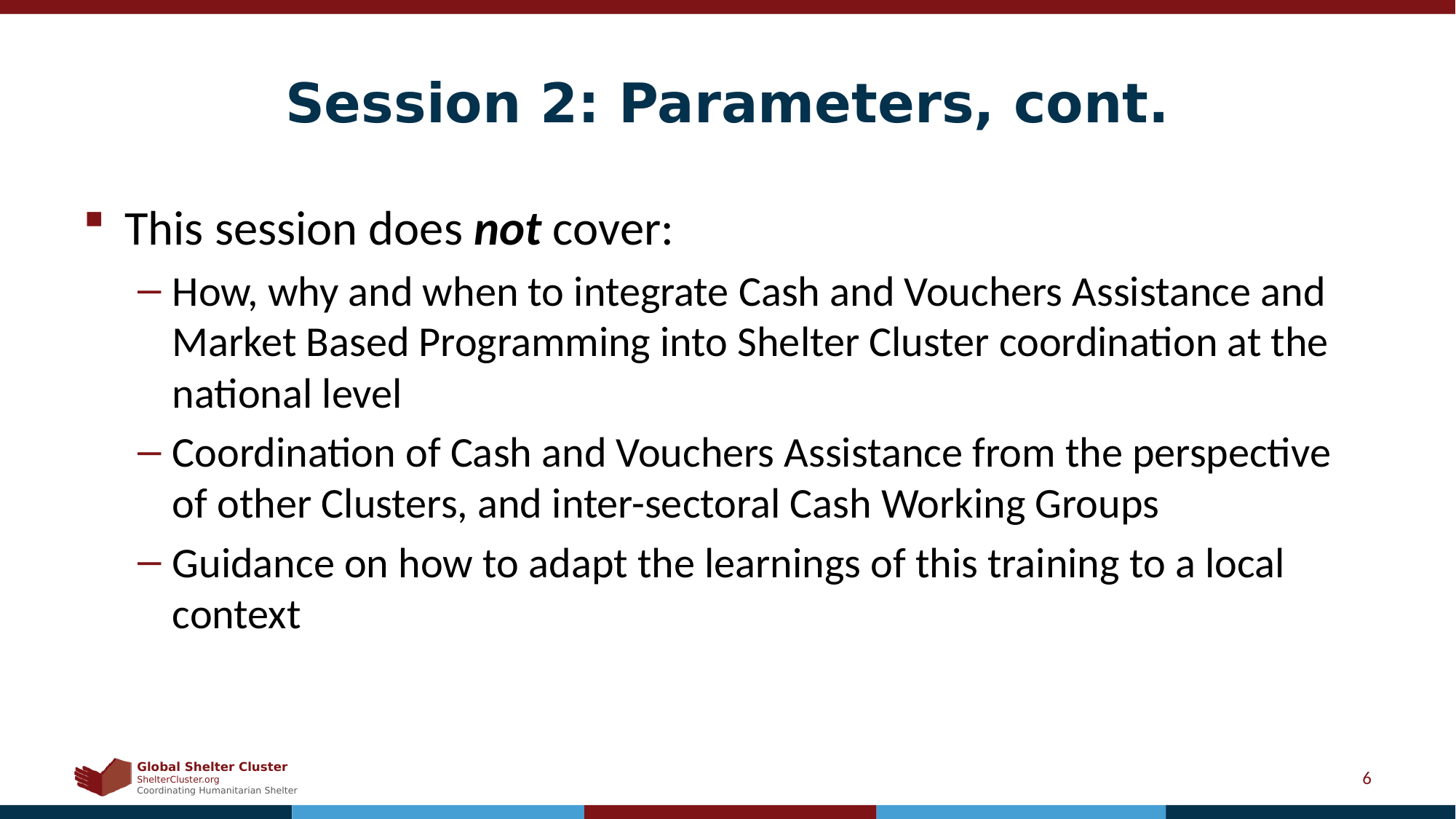

# Session 2: Parameters, cont.
This session does not cover:
How, why and when to integrate Cash and Vouchers Assistance and Market Based Programming into Shelter Cluster coordination at the national level
Coordination of Cash and Vouchers Assistance from the perspective of other Clusters, and inter-sectoral Cash Working Groups
Guidance on how to adapt the learnings of this training to a local context
6